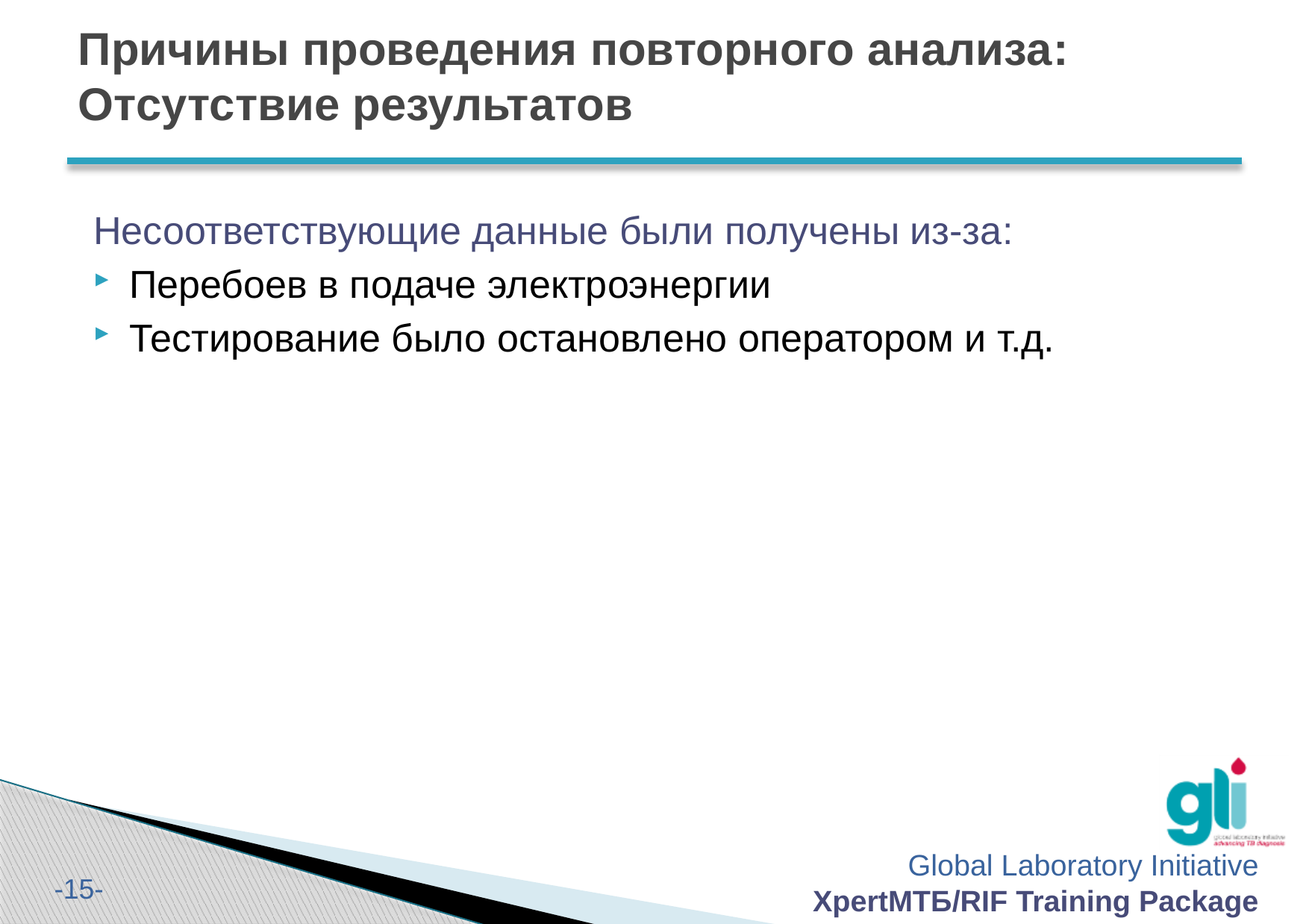

# Причины проведения повторного анализа: Отсутствие результатов
Несоответствующие данные были получены из-за:
Перебоев в подаче электроэнергии
Тестирование было остановлено оператором и т.д.